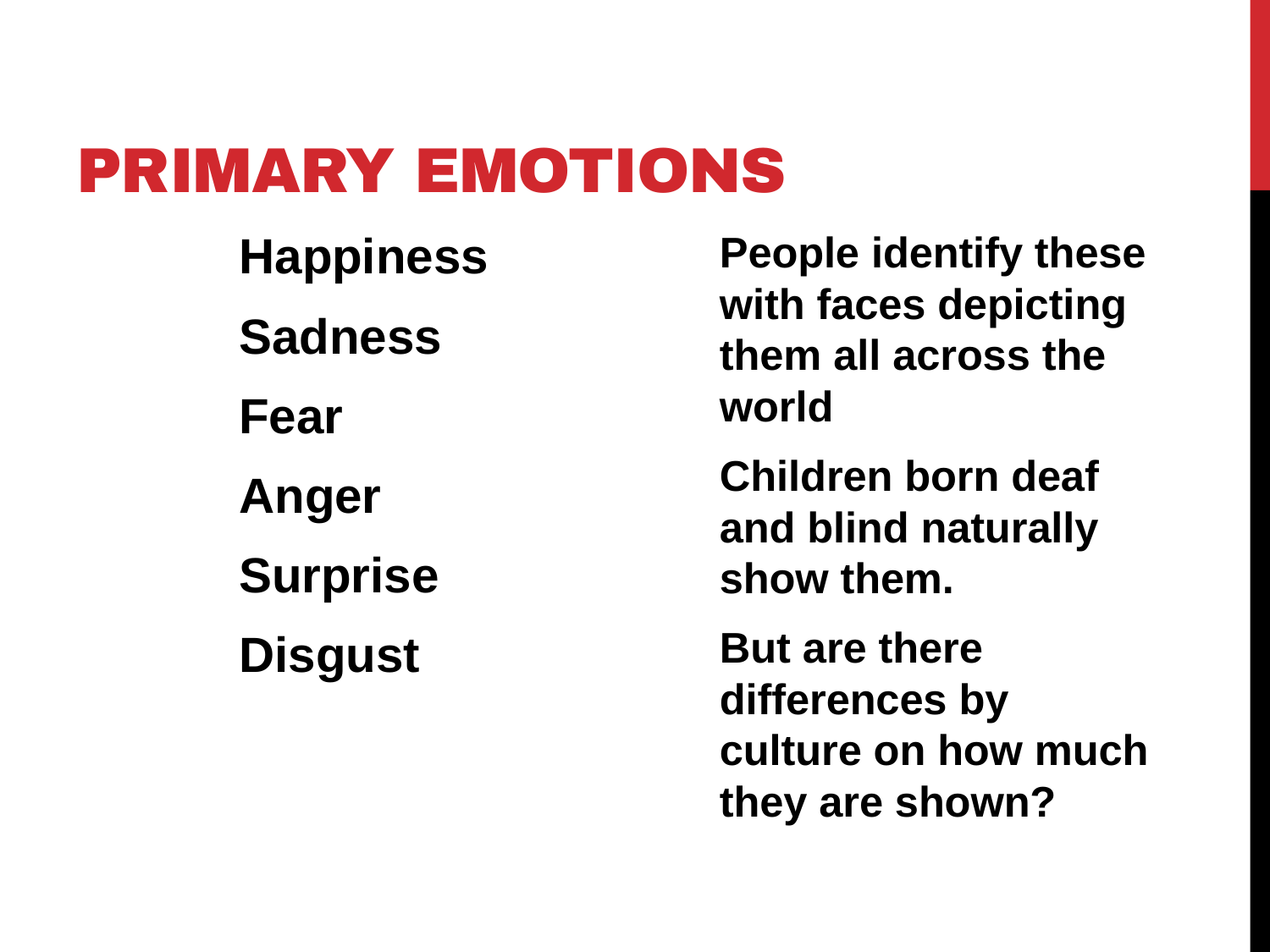

# Primary Emotions
Happiness
Sadness
Fear
Anger
Surprise
Disgust

People identify these with faces depicting them all across the world
Children born deaf and blind naturally show them.
But are there differences by culture on how much they are shown?